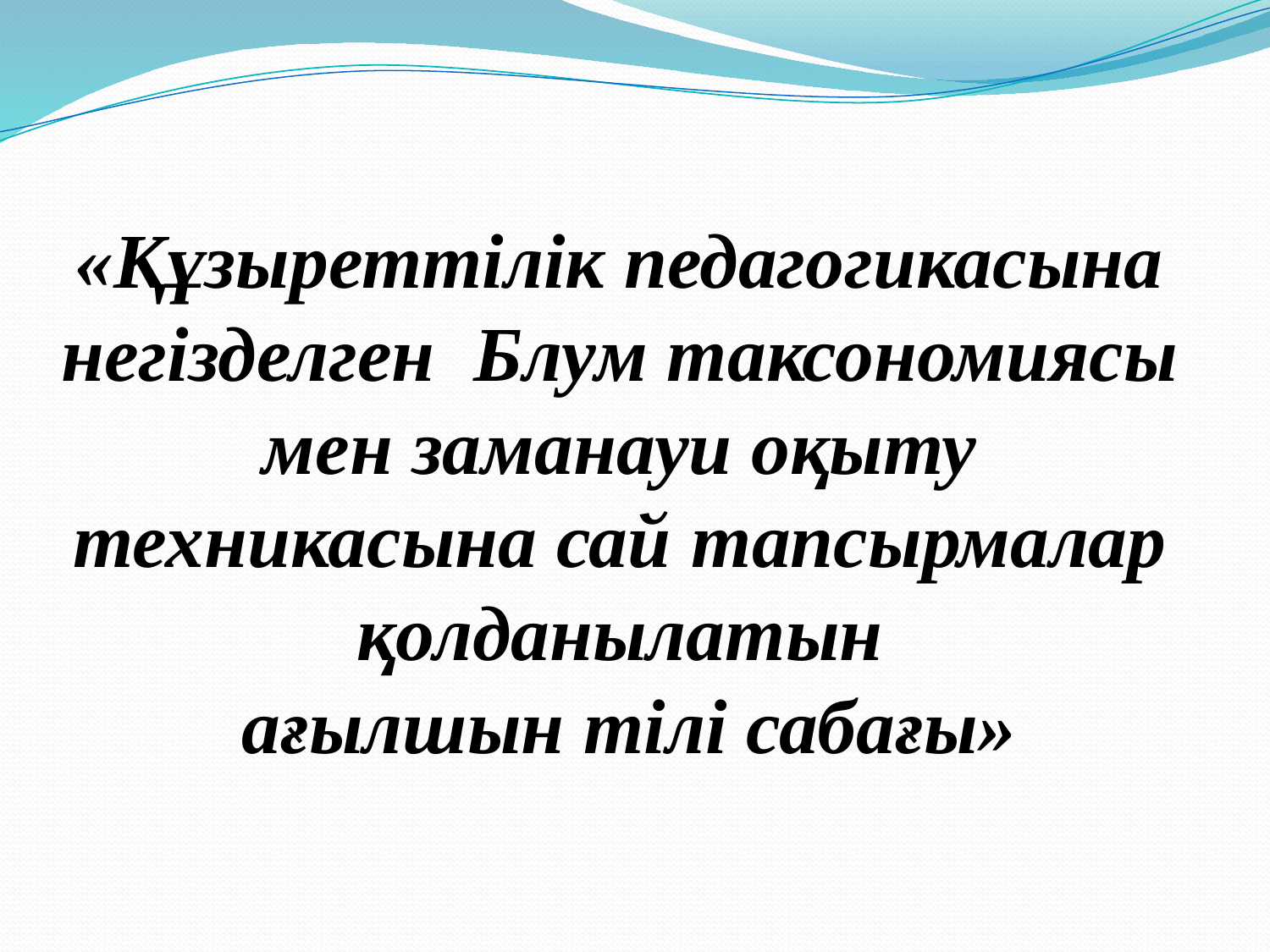

#

«Құзыреттілік педагогикасына негізделген  Блум таксономиясы мен заманауи оқыту техникасына сай тапсырмалар қолданылатын
 ағылшын тілі сабағы»